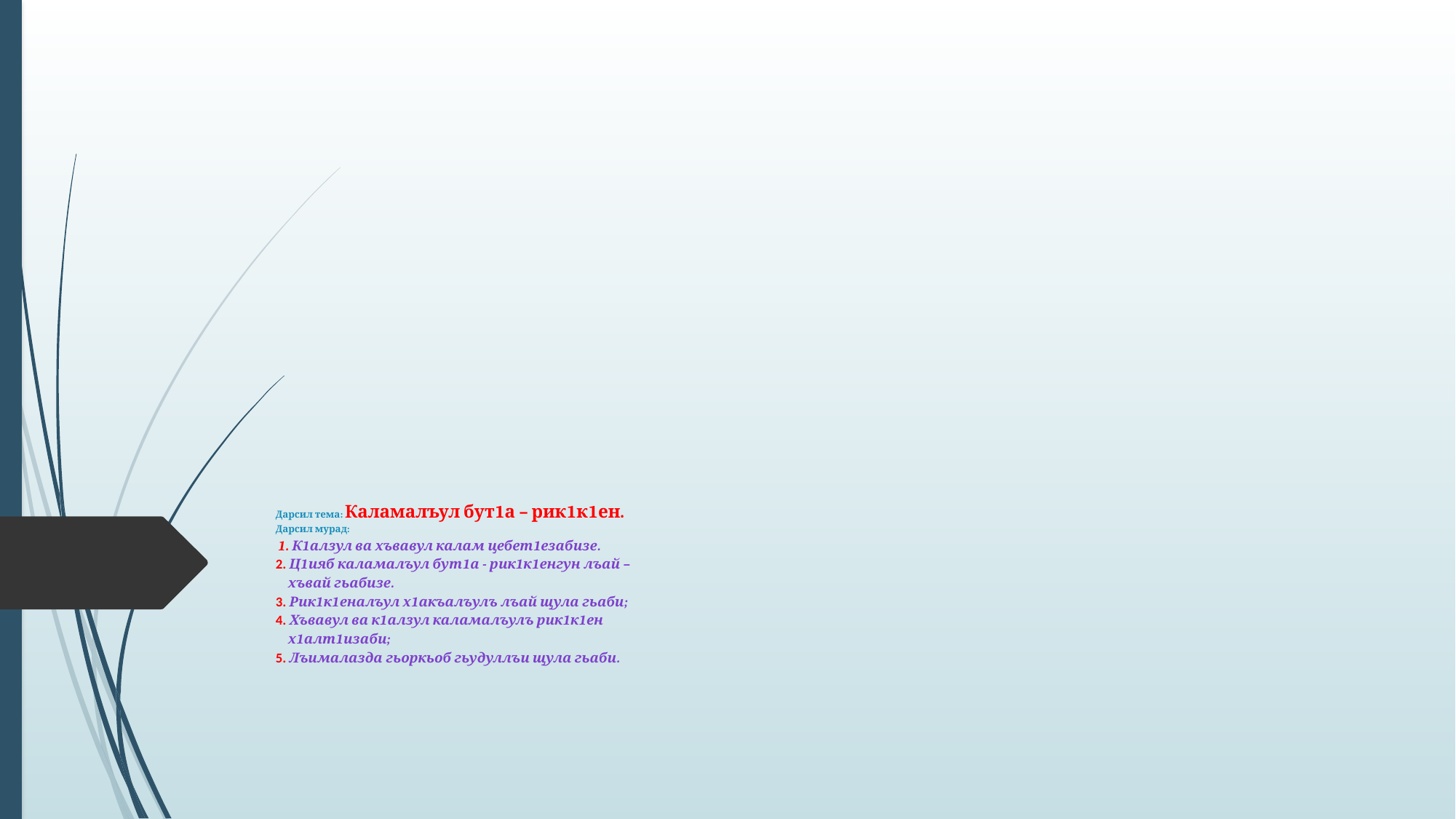

# Дарсил тема: Каламалъул бут1а – рик1к1ен. Дарсил мурад: 1. К1алзул ва хъвавул калам цебет1езабизе. 2. Ц1ияб каламалъул бут1а - рик1к1енгун лъай – хъвай гьабизе. 3. Рик1к1еналъул х1акъалъулъ лъай щула гьаби; 4. Хъвавул ва к1алзул каламалъулъ рик1к1ен х1алт1изаби; 5. Лъималазда гьоркьоб гьудуллъи щула гьаби.